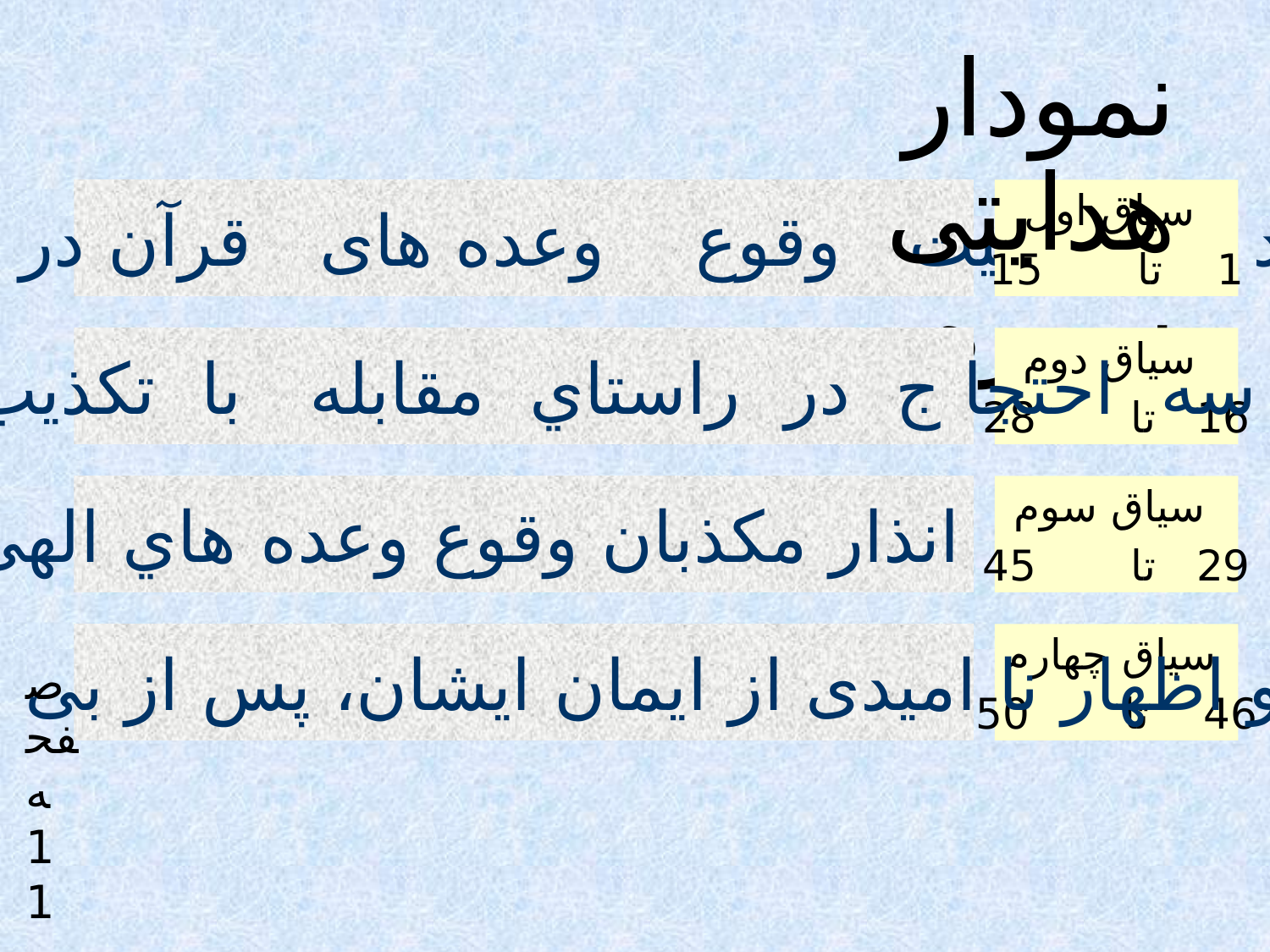

نمودار هدایتی سوره
 تاکید   بر حتمیت   وقوع    وعده های   قرآن در   یوم الفصل
 سیاق اول
1    تا       15
 بیان  انذار آمیز    سه  احتجا ج  در  راستاي  مقابله   با  تكذيب  وقوع  وعده هاي  الهي
 سیاق دوم
16   تا       28
انذار مکذبان وقوع وعده هاي الهي با توصیف عاقبت مجرمان و متقیان در یوم الفصل
 سیاق سوم
29   تا       45
 انذار مكذبان و اظهار نا امیدی از ایمان ايشان، پس از بی توجهی به هدايت قرآن
 سیاق چهارم
46    تا       50
صفحه 11